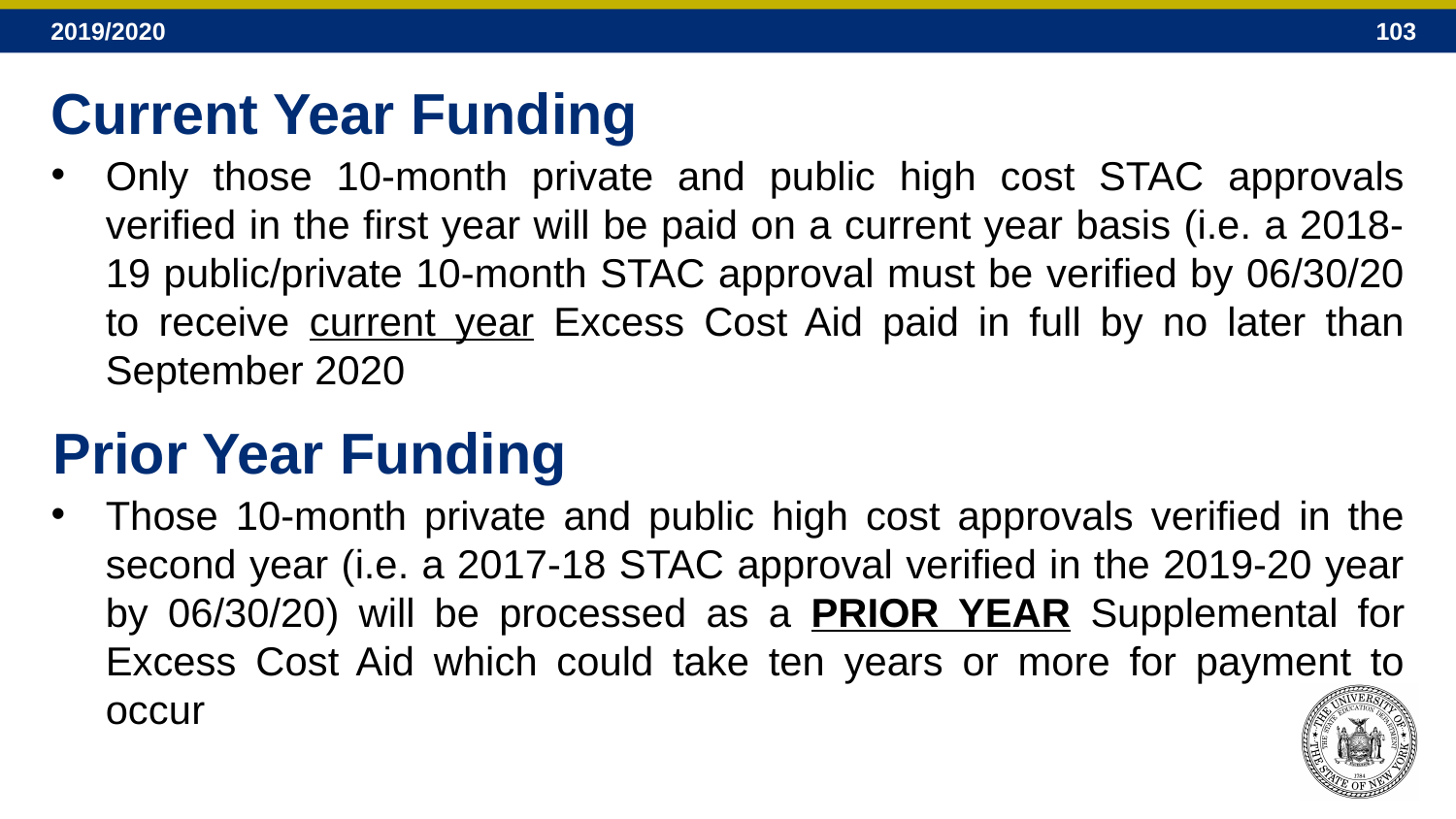

# Current Year Funding
Only those 10-month private and public high cost STAC approvals verified in the first year will be paid on a current year basis (i.e. a 2018-19 public/private 10-month STAC approval must be verified by 06/30/20 to receive current year Excess Cost Aid paid in full by no later than September 2020
Prior Year Funding
Those 10-month private and public high cost approvals verified in the second year (i.e. a 2017-18 STAC approval verified in the 2019-20 year by 06/30/20) will be processed as a PRIOR YEAR Supplemental for Excess Cost Aid which could take ten years or more for payment to occur